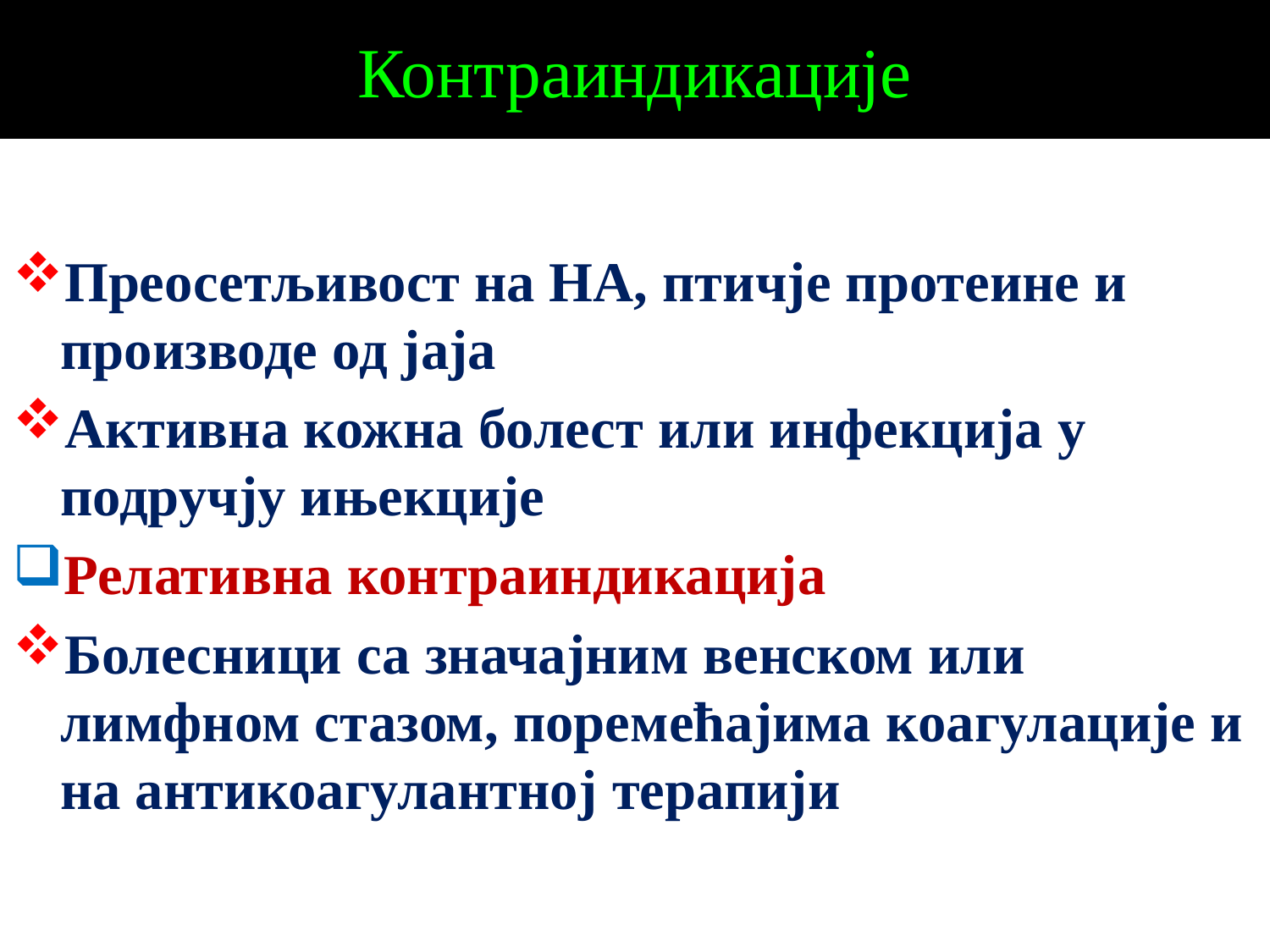

# Контраиндикације
Преосетљивост на HА, птичје протеине и производе од јаја
Активна кожна болест или инфекција у подручју ињекције
Релативна контраиндикација
Болесници са значајним венском или лимфном стазом, поремећајима коагулације и на антикоагулантној терапији